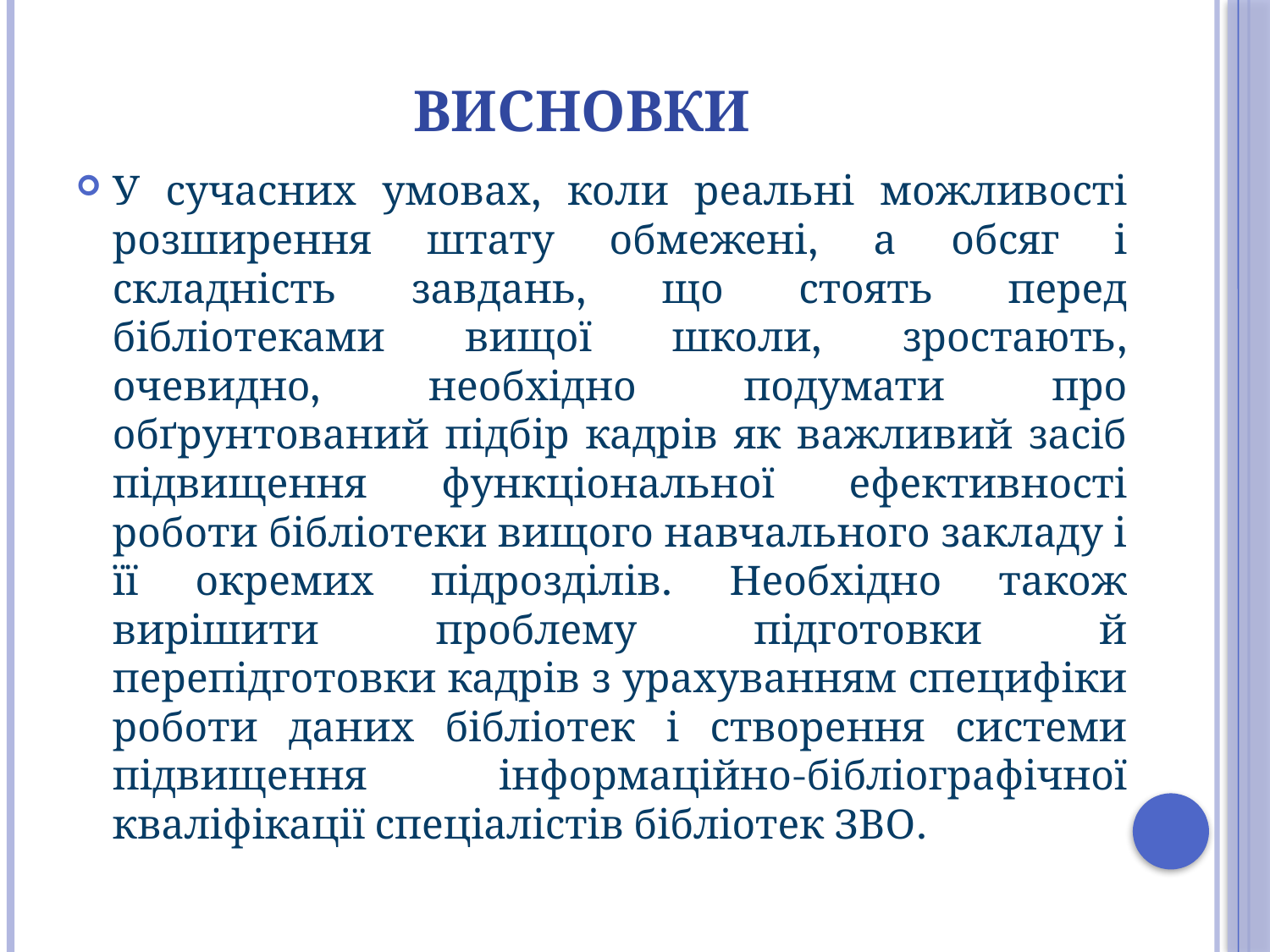

# Висновки
У сучасних умовах, коли реальні можливості розширення штату обмежені, а обсяг і складність завдань, що стоять перед бібліотеками вищої школи, зростають, очевидно, необхідно подумати про обґрунтований підбір кадрів як важливий засіб підвищення функціональної ефективності роботи бібліотеки вищого навчального закладу і її окремих підрозділів. Необхідно також вирішити проблему підготовки й перепідготовки кадрів з урахуванням специфіки роботи даних бібліотек і створення системи підвищення інформаційно-бібліографічної кваліфікації спеціалістів бібліотек ЗВО.